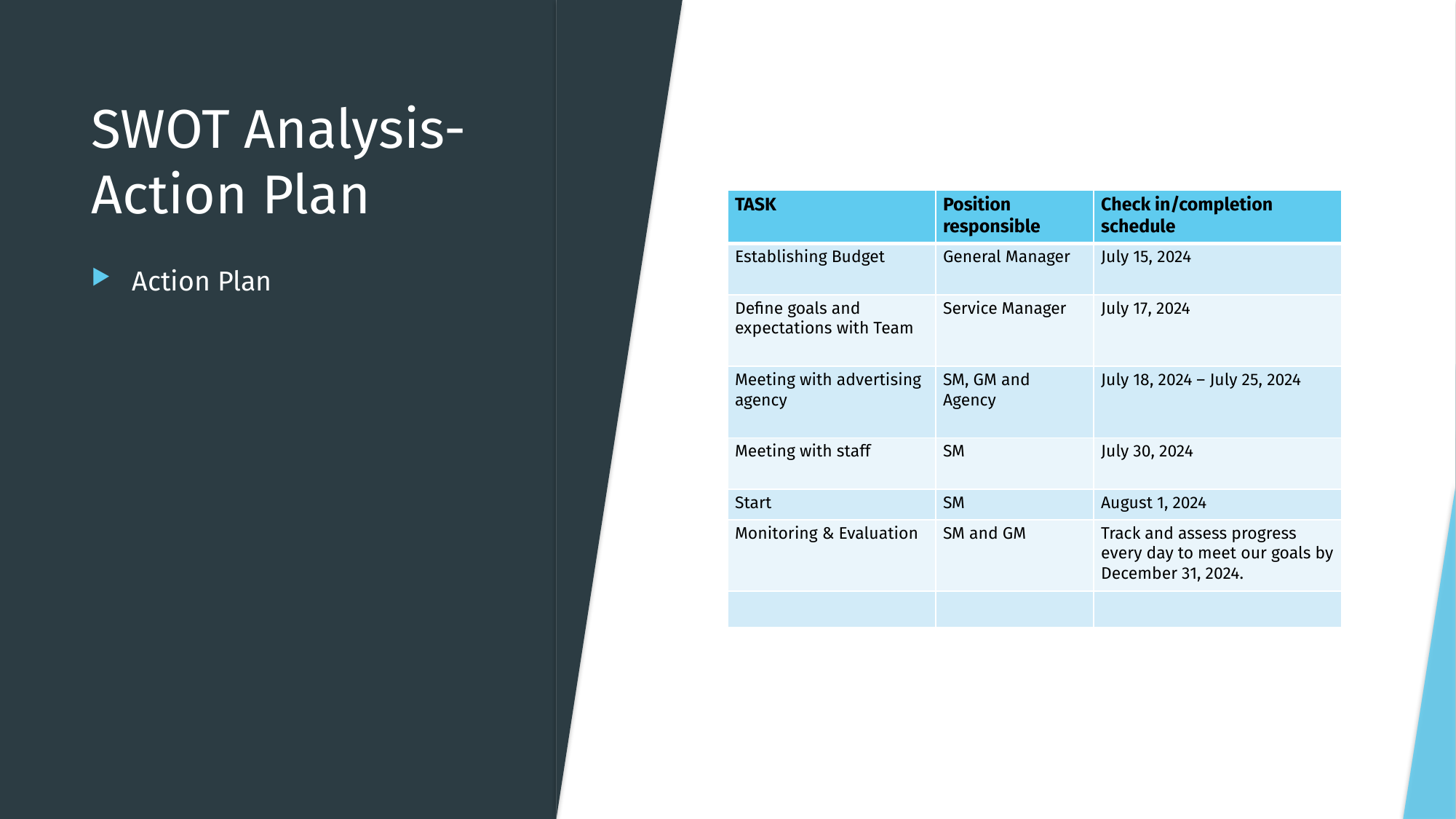

# SWOT Analysis- Action Plan
| TASK | Position responsible | Check in/completion schedule |
| --- | --- | --- |
| Establishing Budget | General Manager | July 15, 2024 |
| Define goals and expectations with Team | Service Manager | July 17, 2024 |
| Meeting with advertising agency | SM, GM and Agency | July 18, 2024 – July 25, 2024 |
| Meeting with staff | SM | July 30, 2024 |
| Start | SM | August 1, 2024 |
| Monitoring & Evaluation | SM and GM | Track and assess progress every day to meet our goals by December 31, 2024. |
|  |  |  |
Action Plan